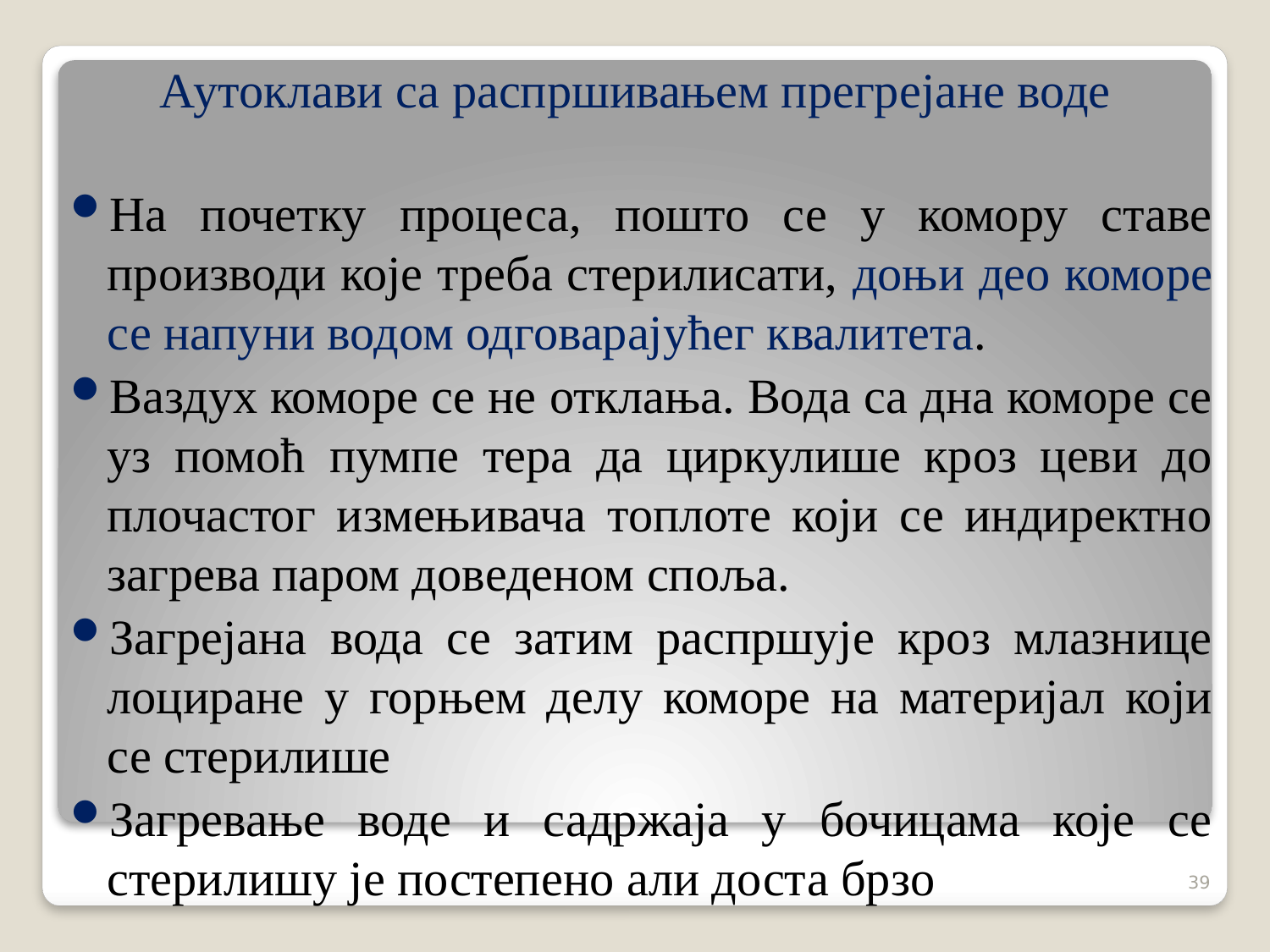

Аутоклави са распршивањем прегрејане воде
На почетку процеса, пошто се у комору ставе производи које треба стерилисати, доњи део коморе се напуни водом одговарајућег квалитета.
Ваздух коморе се не отклања. Вода са дна коморе се уз помоћ пумпе тера да циркулише кроз цеви до плочастог измењивача топлоте који се индиректно загрева паром доведеном споља.
Загрејана вода се затим распршује кроз млазнице лоциране у горњем делу коморе на материјал који се стерилише
Загревање воде и садржаја у бочицама које се стерилишу је постепено али доста брзо
39